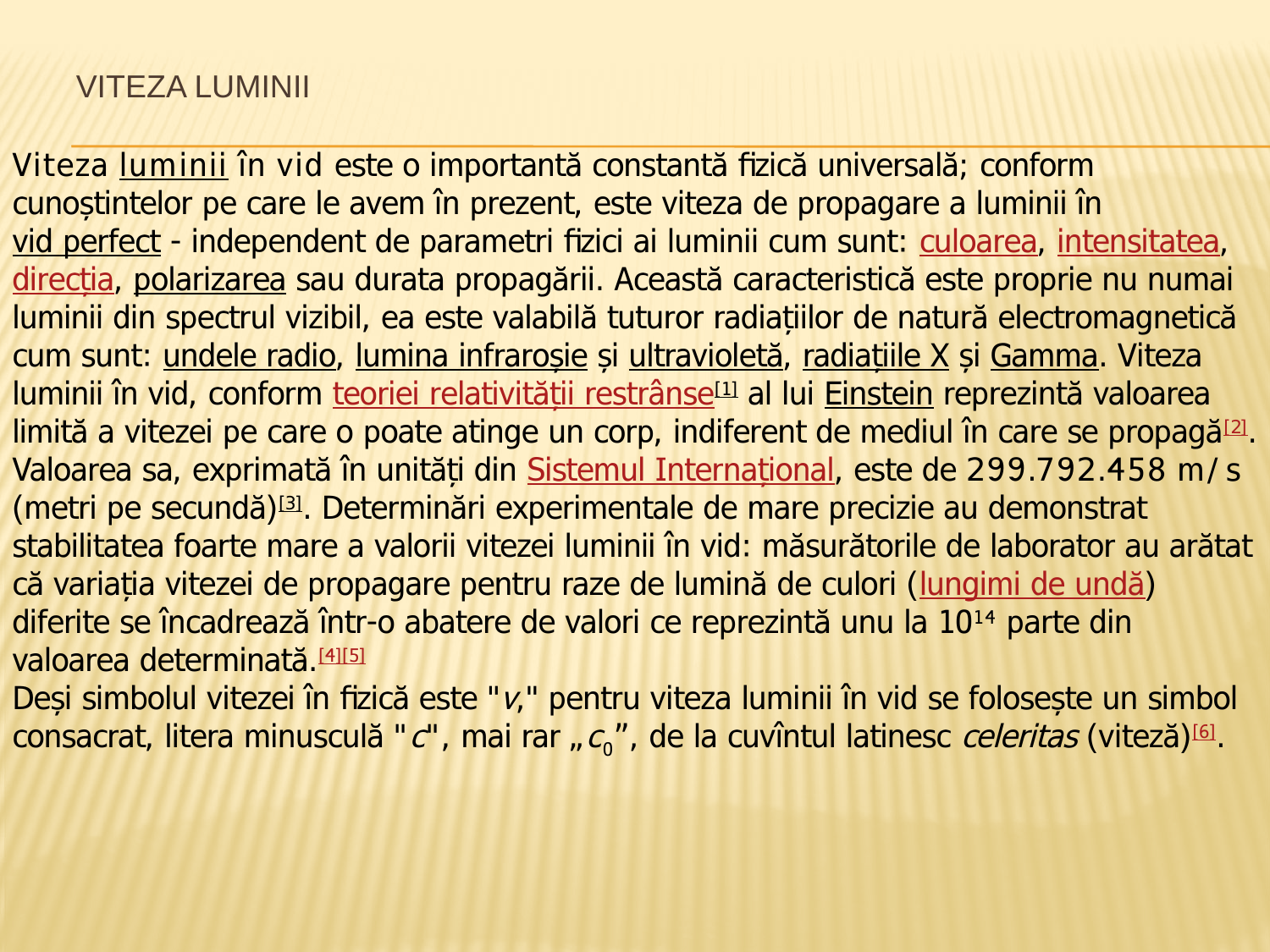

# Viteza luminii
Viteza luminii în vid este o importantă constantă fizică universală; conform cunoștintelor pe care le avem în prezent, este viteza de propagare a luminii în vid perfect - independent de parametri fizici ai luminii cum sunt: culoarea, intensitatea, direcția, polarizarea sau durata propagării. Această caracteristică este proprie nu numai luminii din spectrul vizibil, ea este valabilă tuturor radiațiilor de natură electromagnetică cum sunt: undele radio, lumina infraroșie și ultravioletă, radiațiile X și Gamma. Viteza luminii în vid, conform teoriei relativității restrânse[1] al lui Einstein reprezintă valoarea limită a vitezei pe care o poate atinge un corp, indiferent de mediul în care se propagă[2]. Valoarea sa, exprimată în unități din Sistemul Internațional, este de 299.792.458 m/s (metri pe secundă)[3]. Determinări experimentale de mare precizie au demonstrat stabilitatea foarte mare a valorii vitezei luminii în vid: măsurătorile de laborator au arătat că variația vitezei de propagare pentru raze de lumină de culori (lungimi de undă) diferite se încadrează într-o abatere de valori ce reprezintă unu la 1014 parte din valoarea determinată.[4][5]
Deși simbolul vitezei în fizică este "v," pentru viteza luminii în vid se folosește un simbol consacrat, litera minusculă "c", mai rar „c0”, de la cuvîntul latinesc celeritas (viteză)[6].